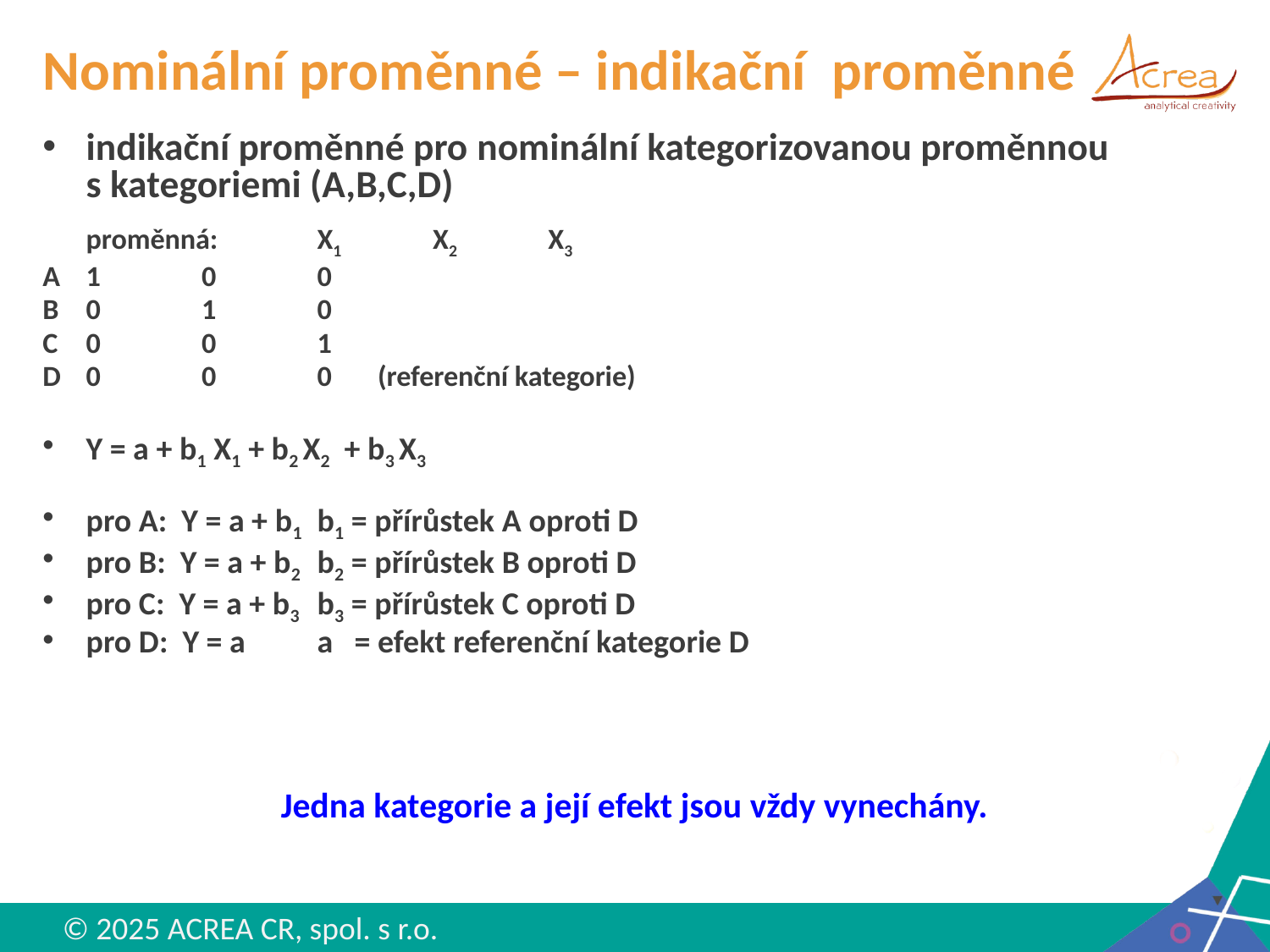

# Nominální proměnné – indikační  proměnné
indikační proměnné pro nominální kategorizovanou proměnnou s kategoriemi (A,B,C,D)
	proměnná: 	X1	X2	X3
A			1	0	0
B			0	1	0
C			0	0	1
D			0	0	0       (referenční kategorie)

Y = a + b1 X1 + b2 X2  + b3 X3

pro A:  Y = a + b1 	b1 = přírůstek A oproti D
pro B:  Y = a + b2  	b2 = přírůstek B oproti D
pro C:  Y = a + b3  	b3 = přírůstek C oproti D
pro D:  Y = a    	a   = efekt referenční kategorie D

Jedna kategorie a její efekt jsou vždy vynechány.